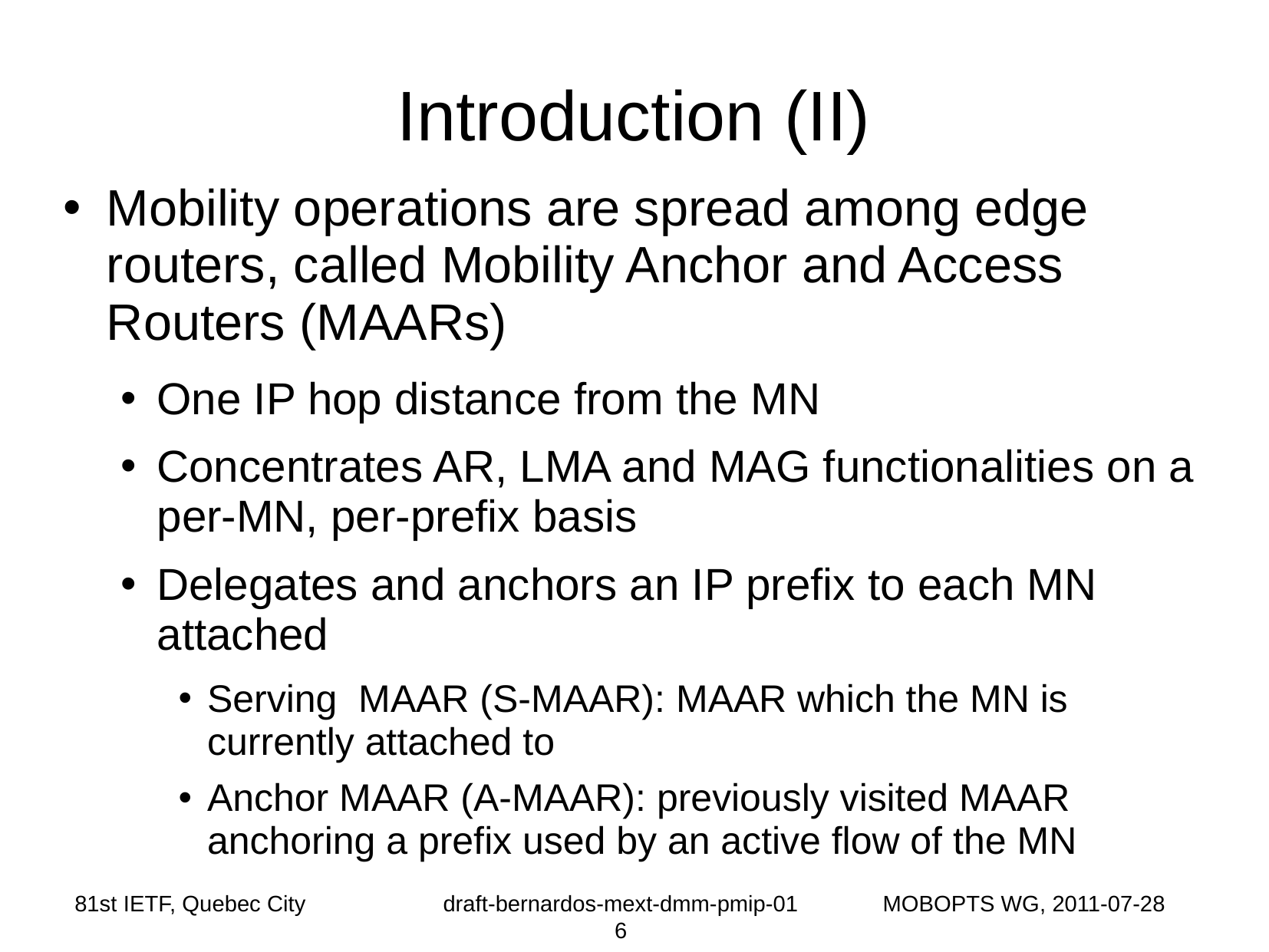

# Introduction (II)
Mobility operations are spread among edge routers, called Mobility Anchor and Access Routers (MAARs)
One IP hop distance from the MN
Concentrates AR, LMA and MAG functionalities on a per-MN, per-prefix basis
Delegates and anchors an IP prefix to each MN attached
Serving  MAAR (S-MAAR): MAAR which the MN is currently attached to
Anchor MAAR (A-MAAR): previously visited MAAR anchoring a prefix used by an active flow of the MN